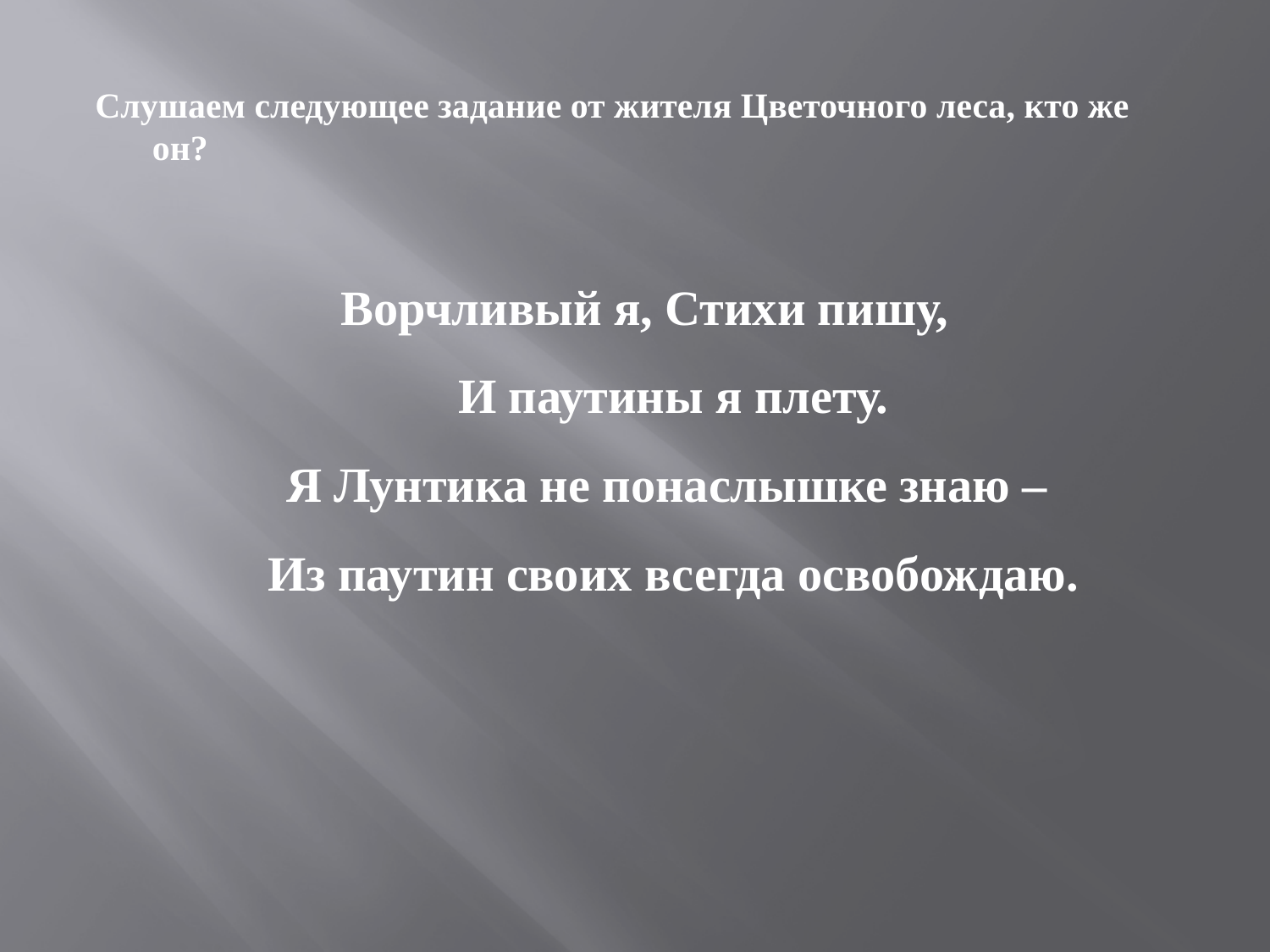

Слушаем следующее задание от жителя Цветочного леса, кто же он?

Ворчливый я, Стихи пишу,
И паутины я плету.
Я Лунтика не понаслышке знаю – 
Из паутин своих всегда освобождаю.